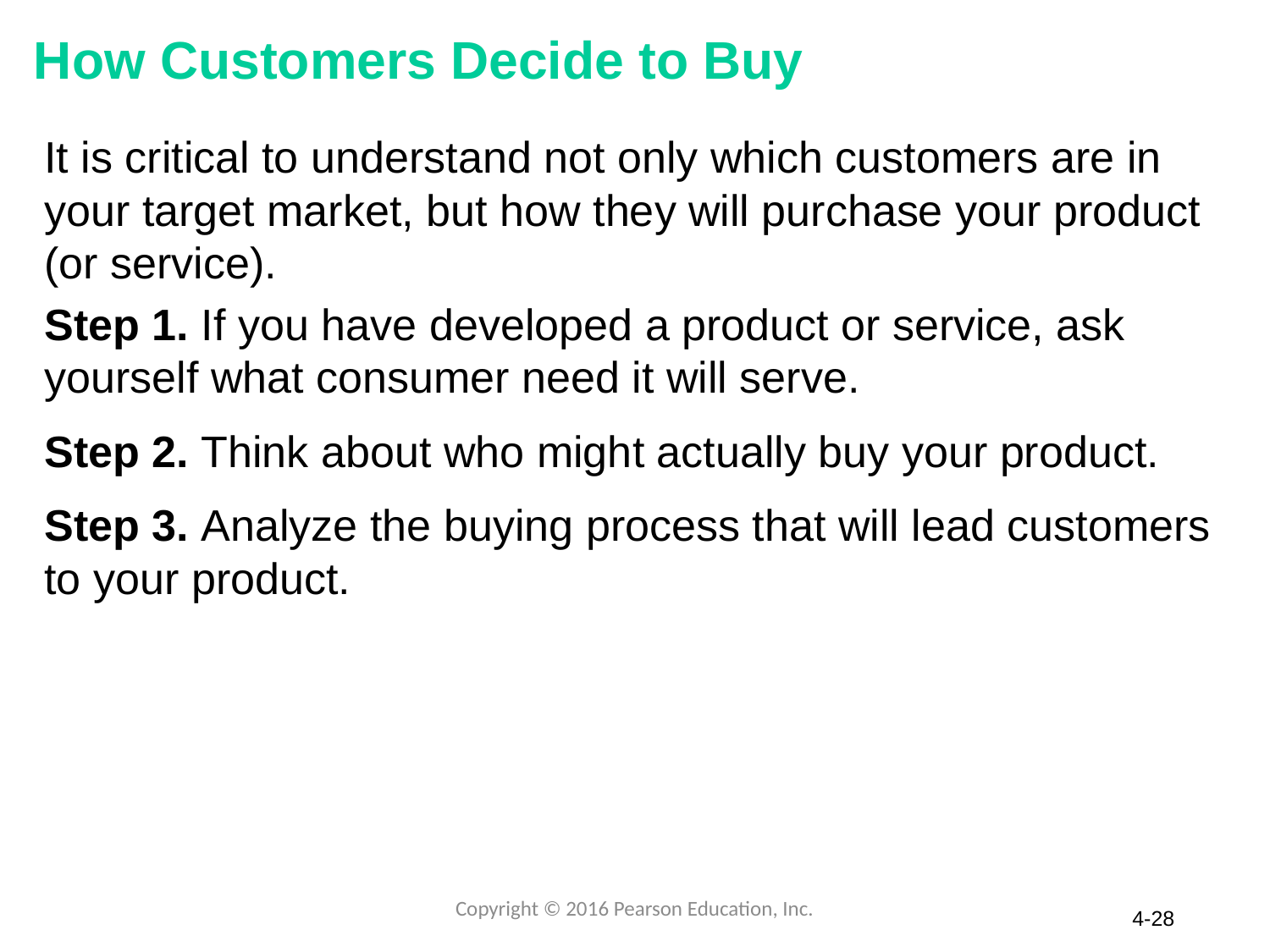

# How Customers Decide to Buy
It is critical to understand not only which customers are in your target market, but how they will purchase your product (or service).
Step 1. If you have developed a product or service, ask yourself what consumer need it will serve.

Step 2. Think about who might actually buy your product.

Step 3. Analyze the buying process that will lead customers to your product.
Copyright © 2016 Pearson Education, Inc.